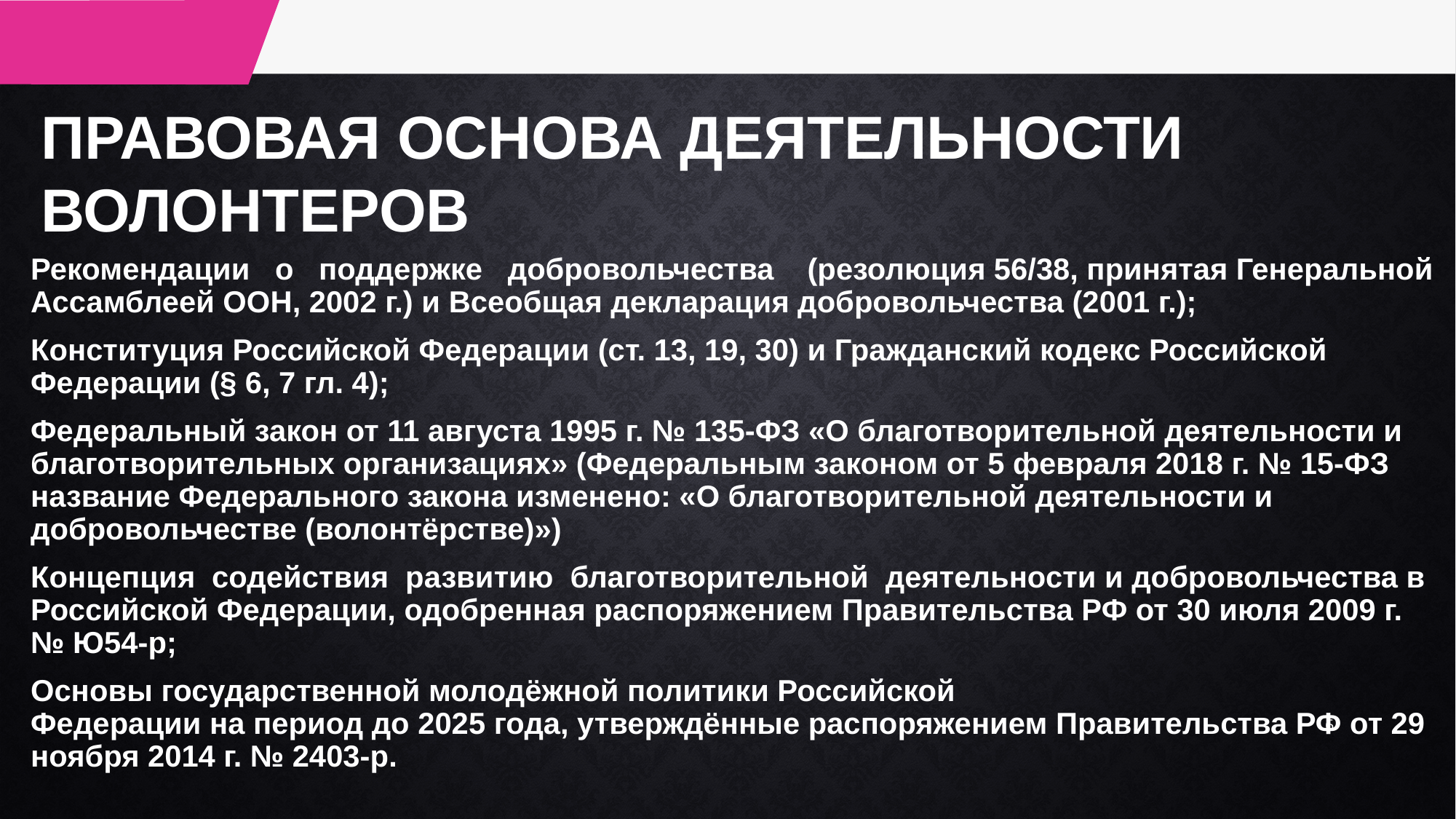

ПРАВОВАЯ ОСНОВА ДЕЯТЕЛЬНОСТИ ВОЛОНТЕРОВ
Рекомендации   о   поддержке   добровольчества    (резолюция 56/38, принятая Генеральной Ассамблеей ООН, 2002 г.) и Всеобщая декларация добровольчества (2001 г.);
Конституция Российской Федерации (ст. 13, 19, 30) и Гражданский кодекс Российской Федерации (§ 6, 7 гл. 4);
Федеральный закон от 11 августа 1995 г. № 135-ФЗ «О благотворительной деятельности и благотворительных организаци­ях» (Федеральным законом от 5 февраля 2018 г. № 15-ФЗ название Федерального закона изменено: «О благотворительной деятельности и добровольчестве (волонтёрстве)»)
Концепция  содействия  развитию  благотворительной  деятельности и добровольчества в Российской Федерации, одобренная распоряжением Правительства РФ от 30 июля 2009 г.
№ Ю54-р;
Основы государственной молодёжной политики Российской
Федерации на период до 2025 года, утверждённые распоряжением Правительства РФ от 29 ноября 2014 г. № 2403-р.

6